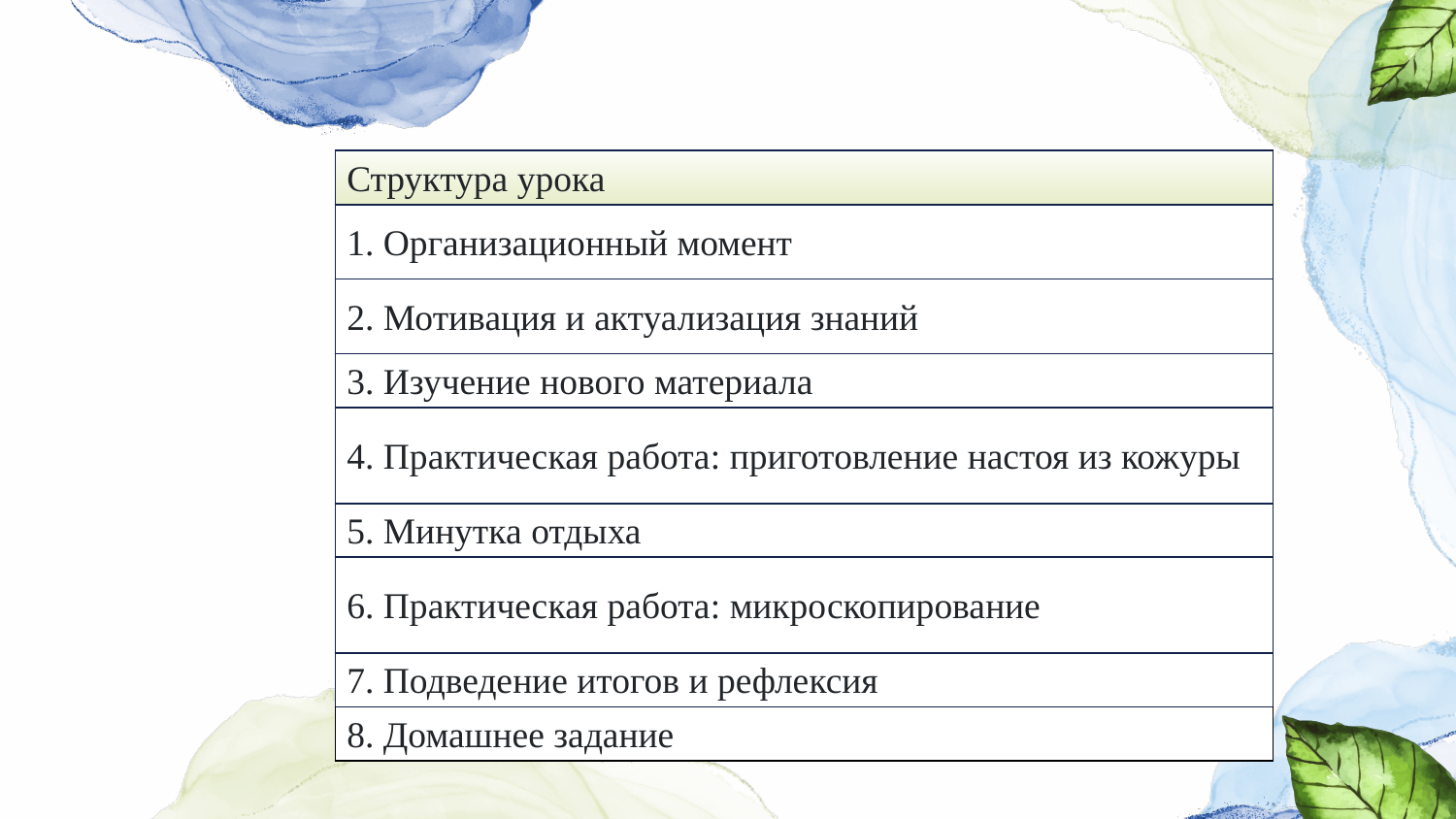

| Структура урока |
| --- |
| 1. Организационный момент |
| 2. Мотивация и актуализация знаний |
| 3. Изучение нового материала |
| 4. Практическая работа: приготовление настоя из кожуры |
| 5. Минутка отдыха |
| 6. Практическая работа: микроскопирование |
| 7. Подведение итогов и рефлексия |
| 8. Домашнее задание |

#